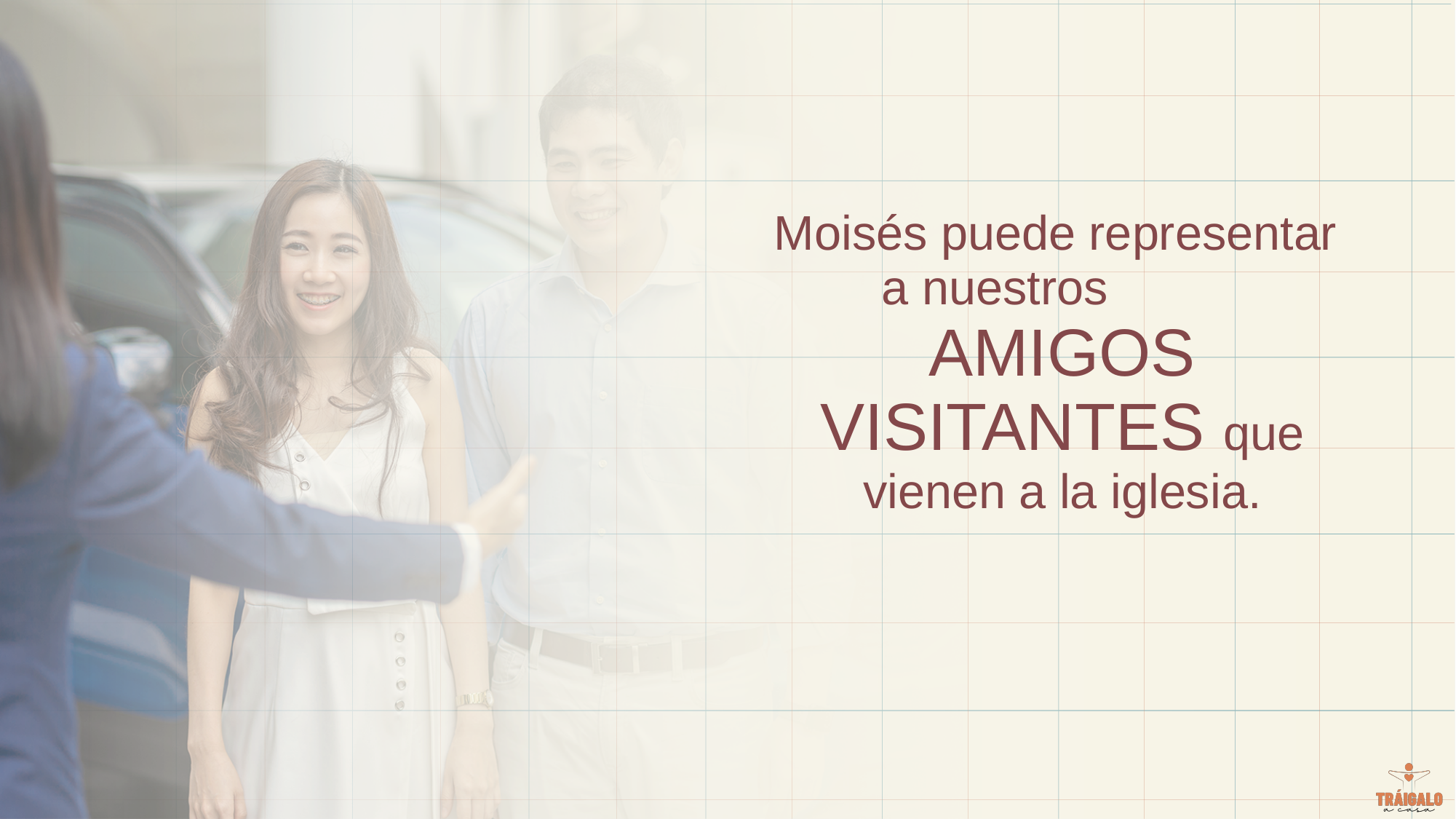

Moisés puede representar  a nuestros           AMIGOS VISITANTES que vienen a la iglesia.